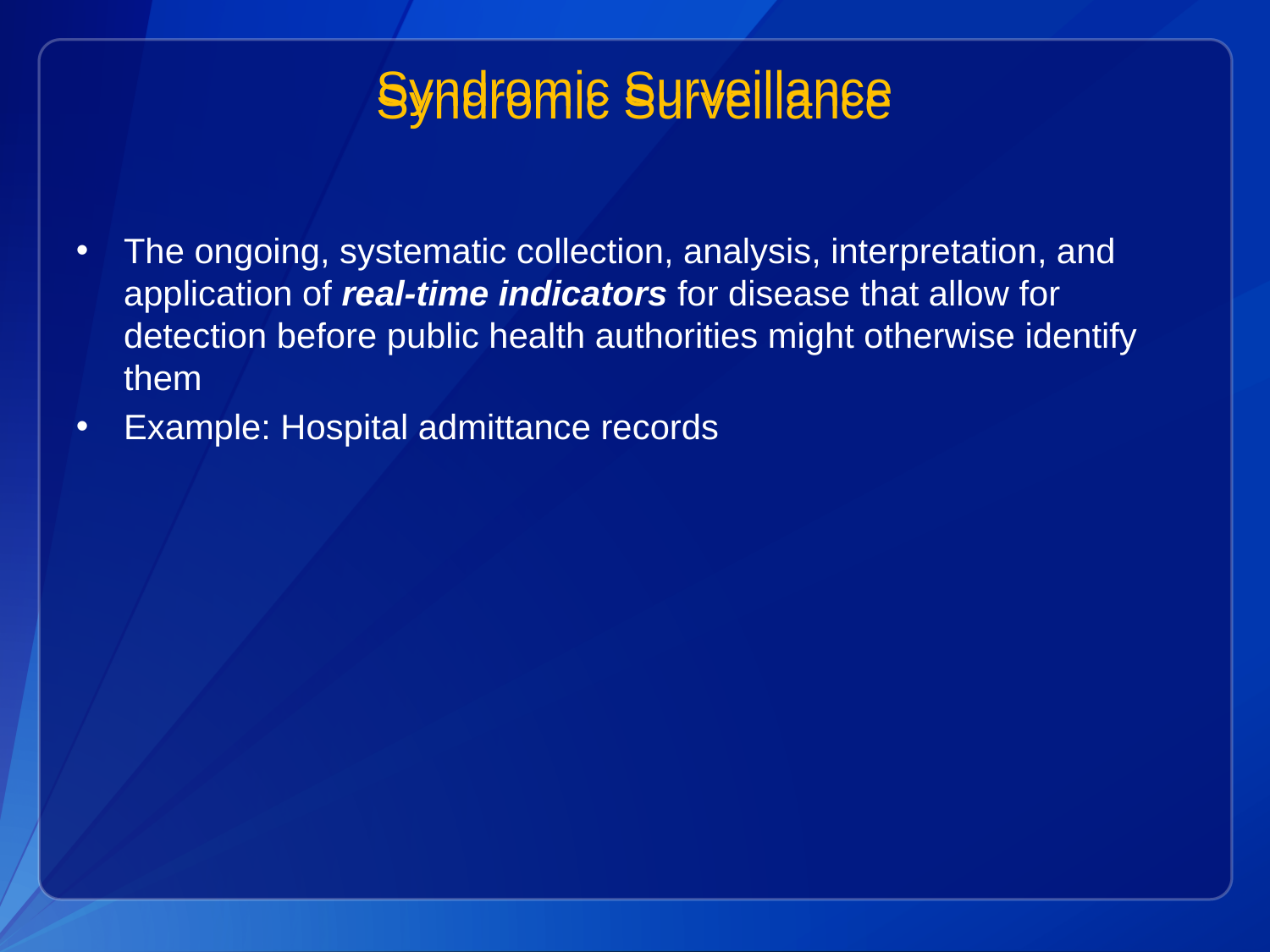

Syndromic Surveillance
Syndromic Surveillance
The ongoing, systematic collection, analysis, interpretation, and application of real-time indicators for disease that allow for detection before public health authorities might otherwise identify them
Example: Hospital admittance records